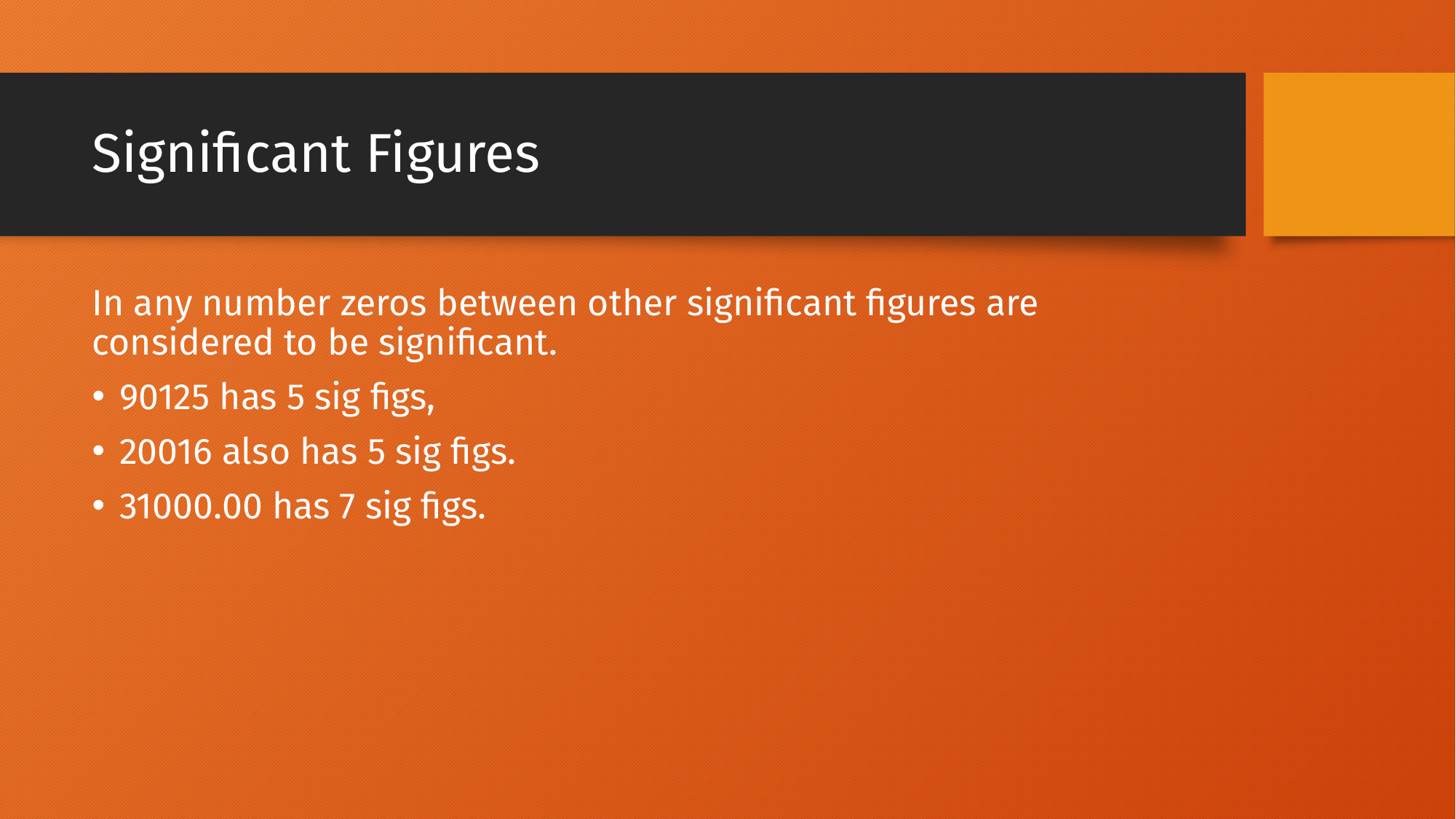

# Significant Figures
In any number zeros between other significant figures are considered to be significant.
90125 has 5 sig figs,
20016 also has 5 sig figs.
31000.00 has 7 sig figs.